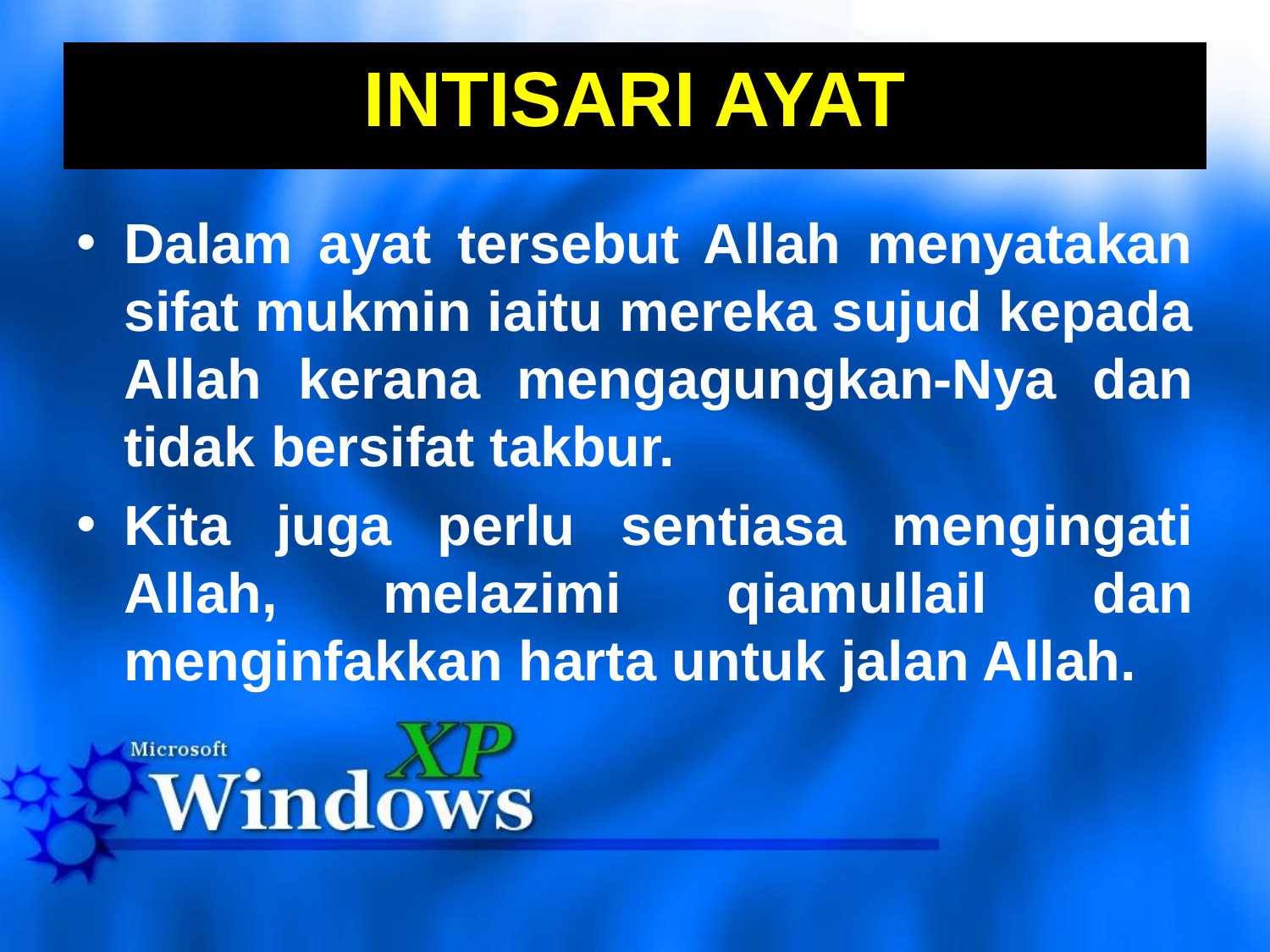

# INTISARI AYAT
Dalam ayat tersebut Allah menyatakan sifat mukmin iaitu mereka sujud kepada Allah kerana mengagungkan-Nya dan tidak bersifat takbur.
Kita juga perlu sentiasa mengingati Allah, melazimi qiamullail dan menginfakkan harta untuk jalan Allah.